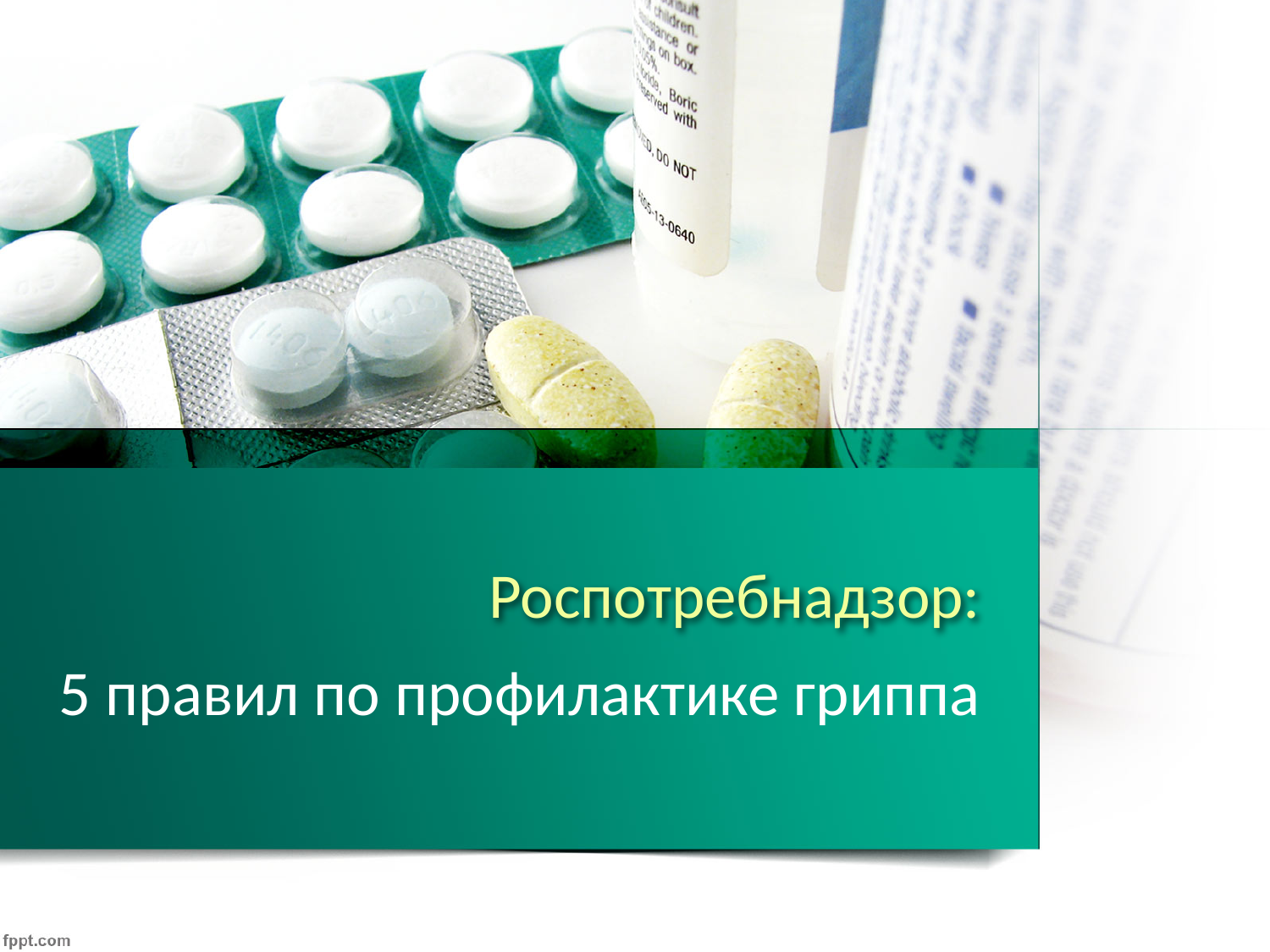

# Роспотребнадзор:
5 правил по профилактике гриппа